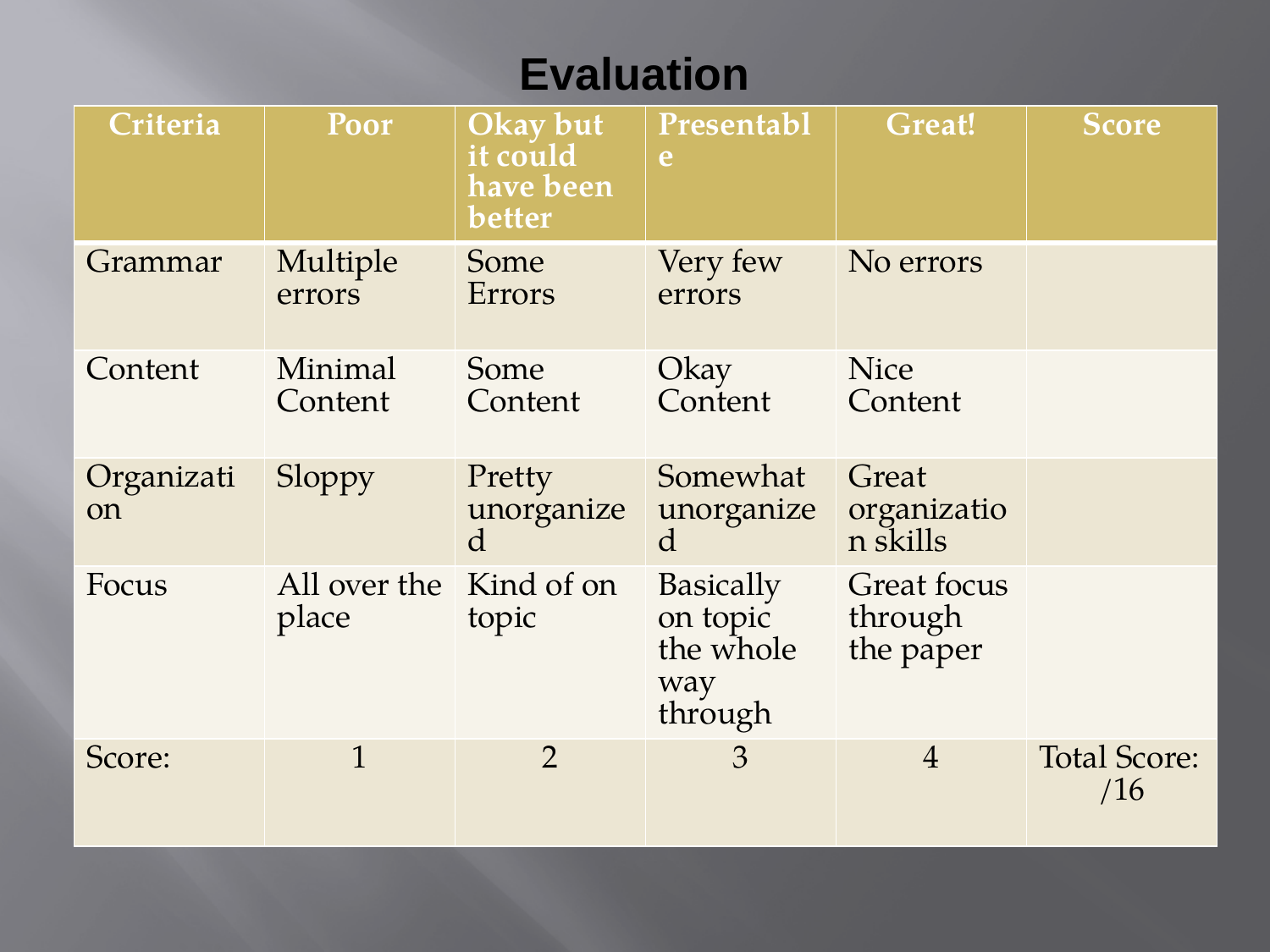

# Evaluation
| Criteria | Poor | Okay but it could have been better | Presentable | Great! | Score |
| --- | --- | --- | --- | --- | --- |
| Grammar | Multiple errors | Some Errors | Very few errors | No errors |  |
| Content | Minimal Content | Some Content | Okay Content | Nice Content |  |
| Organization | Sloppy | Pretty unorganized | Somewhat unorganized | Great organization skills |  |
| Focus | All over the place | Kind of on topic | Basically on topic the whole way through | Great focus through the paper |  |
| Score: | 1 | 2 | 3 | 4 | Total Score: /16 |